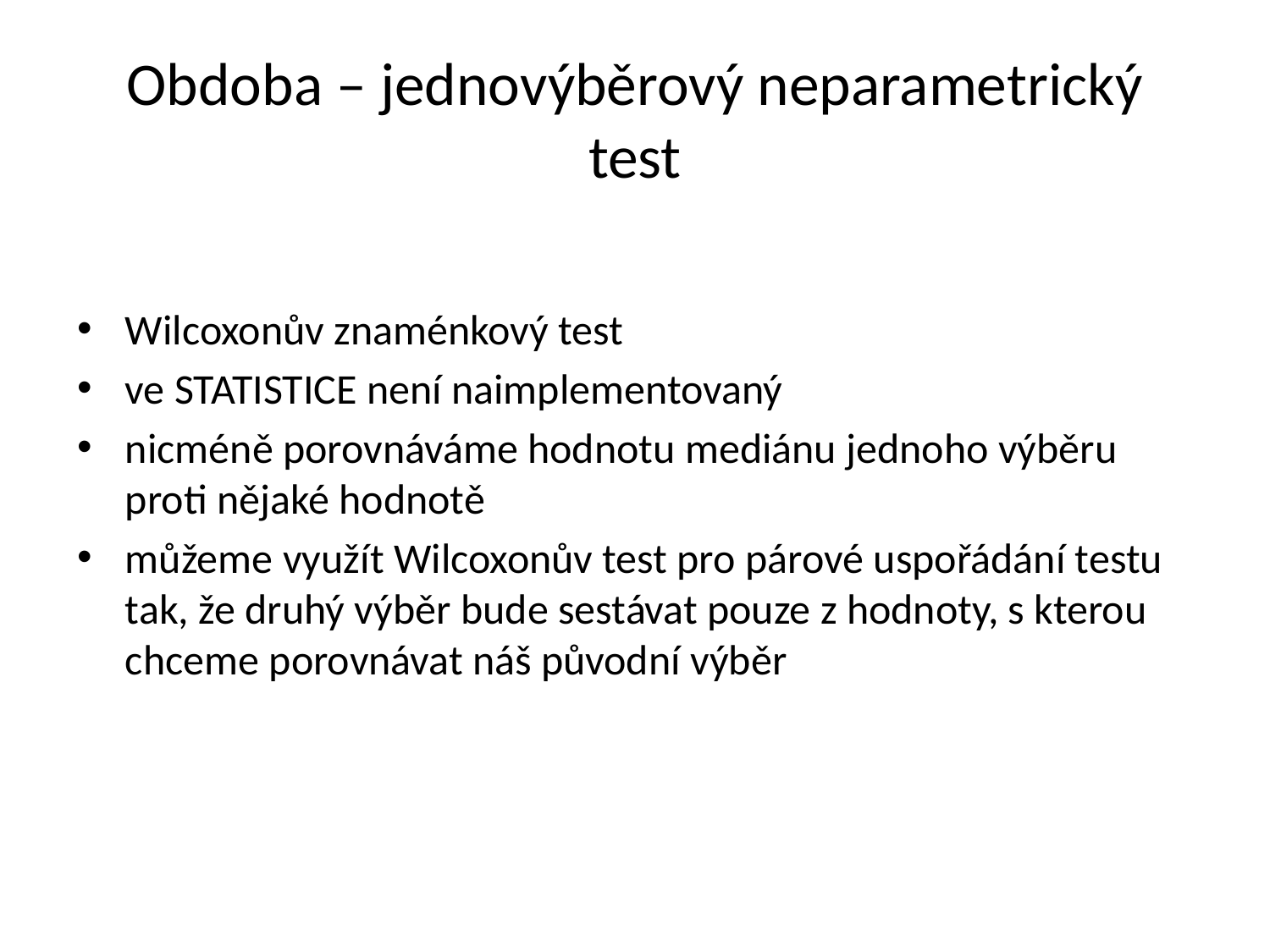

# Obdoba – jednovýběrový neparametrický test
Wilcoxonův znaménkový test
ve STATISTICE není naimplementovaný
nicméně porovnáváme hodnotu mediánu jednoho výběru proti nějaké hodnotě
můžeme využít Wilcoxonův test pro párové uspořádání testu tak, že druhý výběr bude sestávat pouze z hodnoty, s kterou chceme porovnávat náš původní výběr